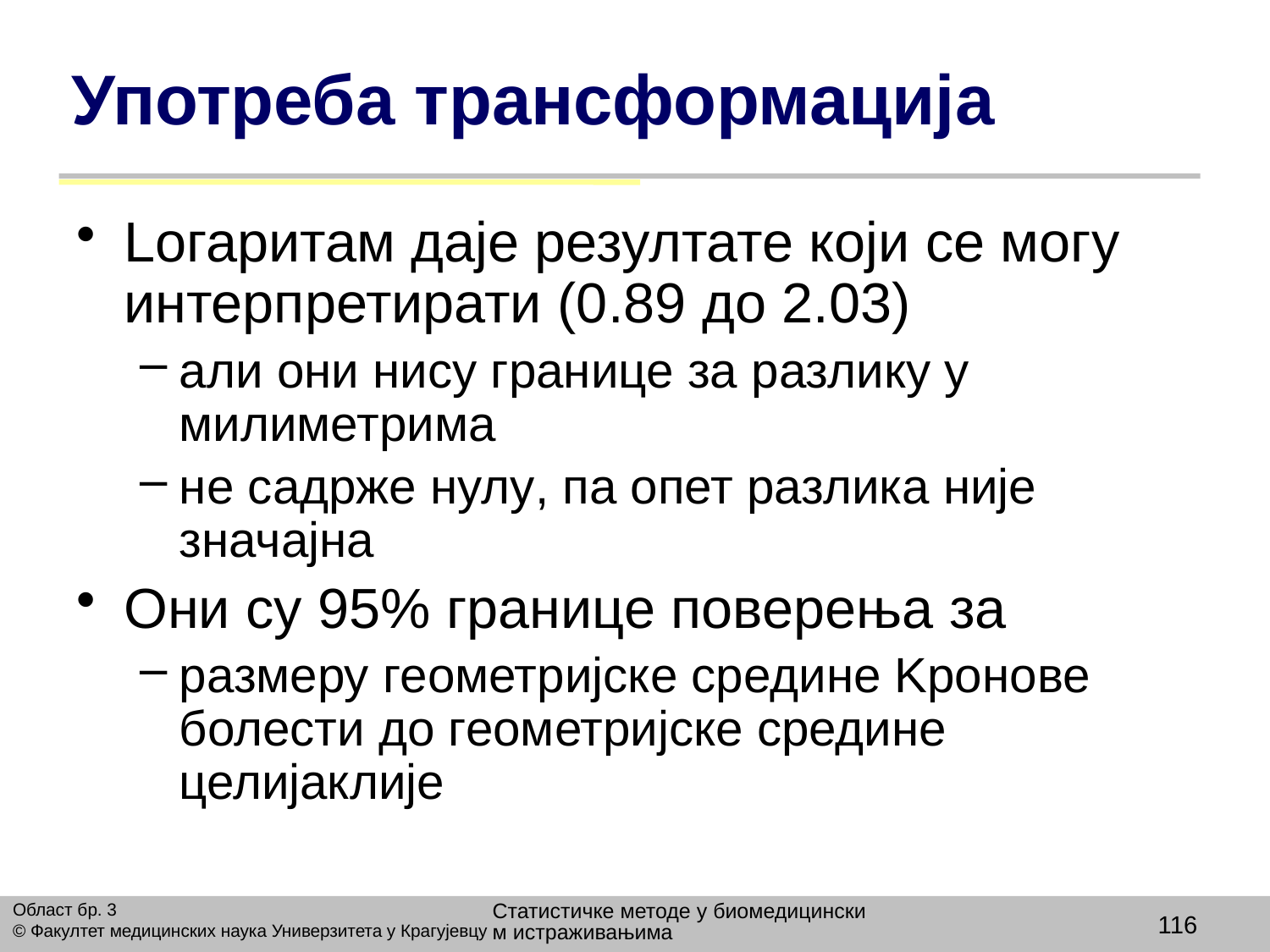

# Употреба трансформација
Lогаритам даје резултате који се могу интерпретирати (0.89 до 2.03)
али они нису границе за разлику у милиметрима
не садрже нулу, па опет разлика није значајна
Они су 95% границе поверења за
размеру геометријске средине Kронове болести до геометријске средине целијаклије
Статистичке методе у биомедицинским истраживањима
Област бр. 3
© Факултет медицинских наука Универзитета у Крагујевцу
116